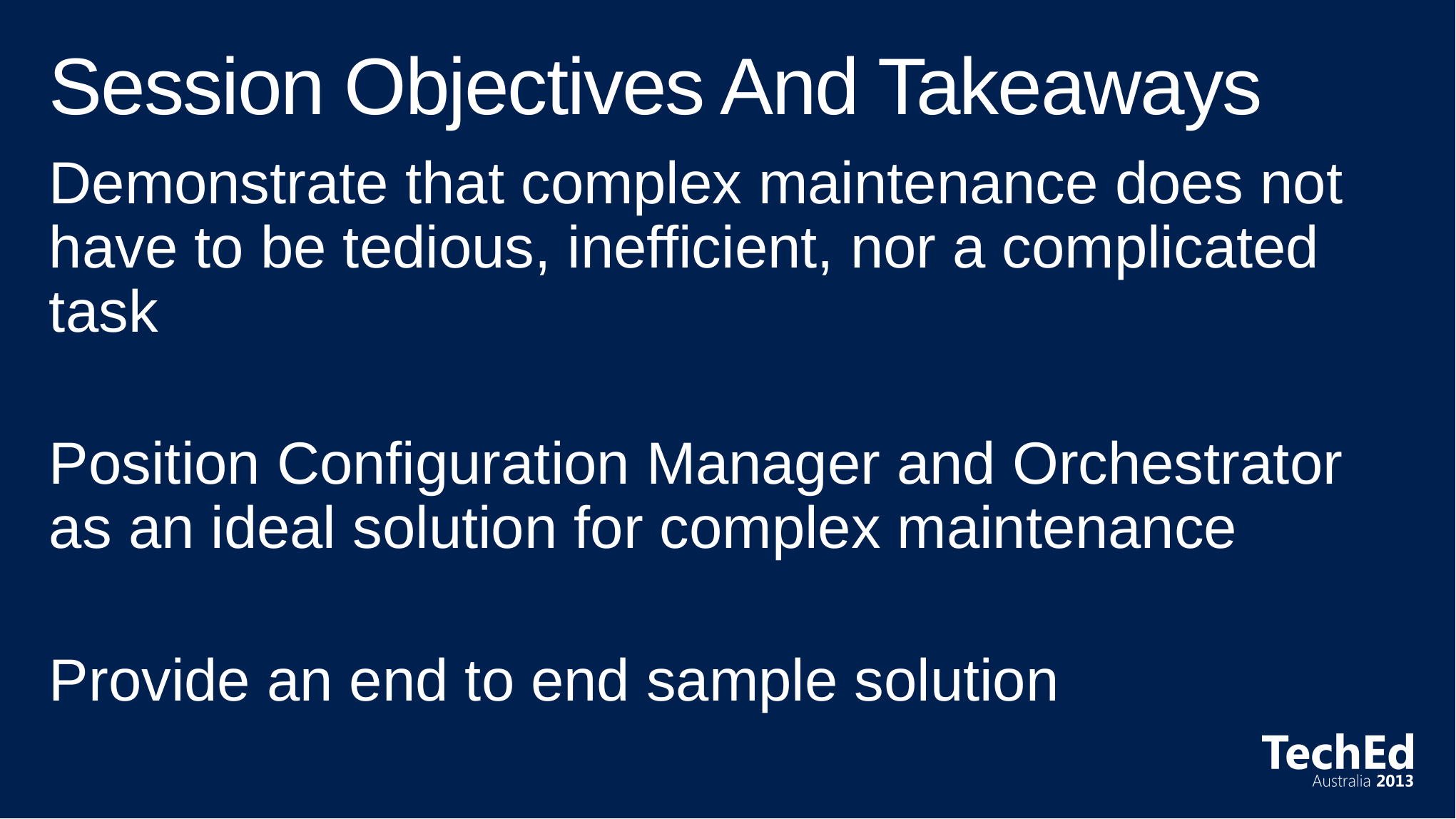

# Session Objectives And Takeaways
Demonstrate that complex maintenance does not have to be tedious, inefficient, nor a complicated task

Position Configuration Manager and Orchestrator as an ideal solution for complex maintenance

Provide an end to end sample solution